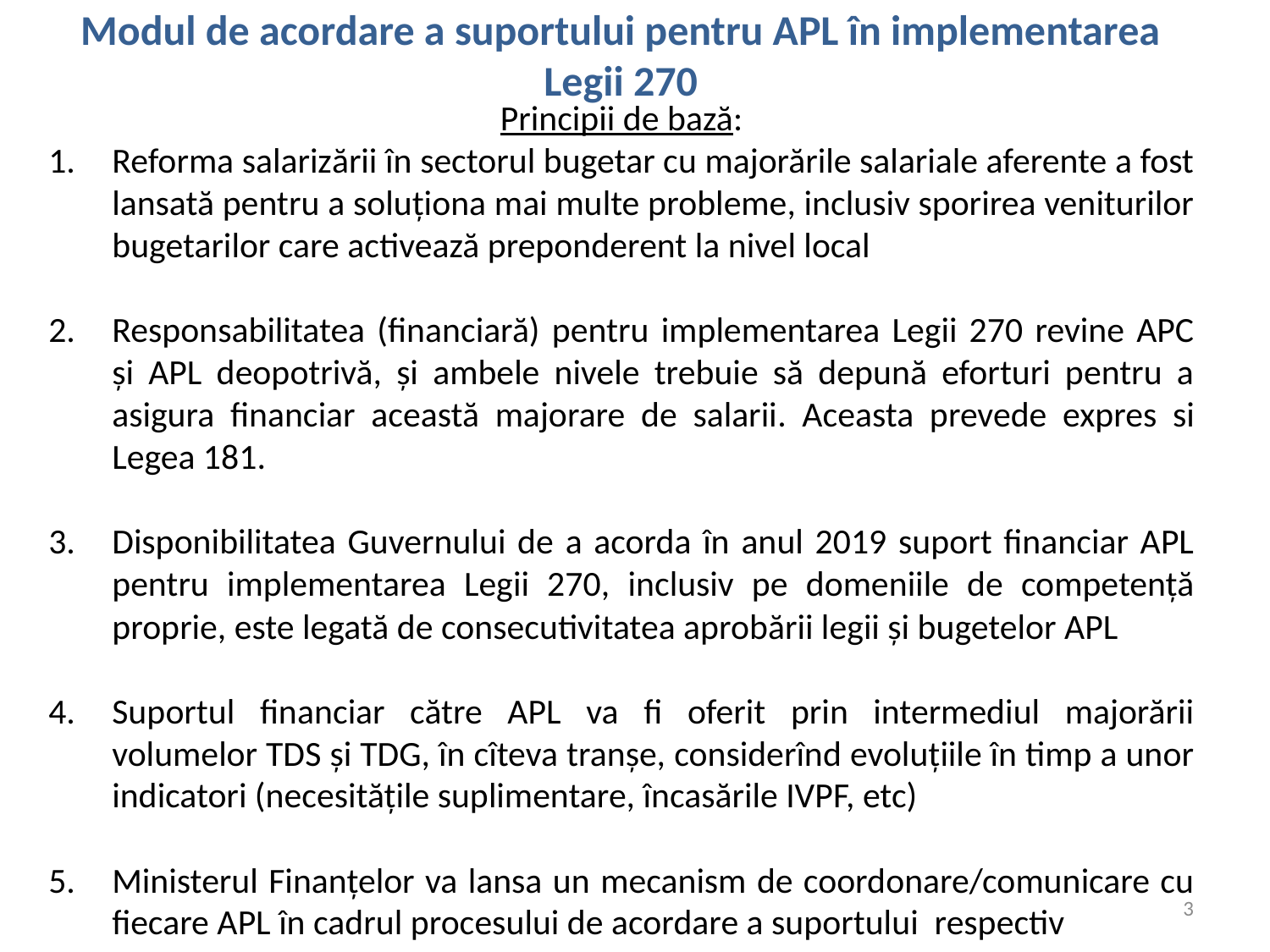

# Modul de acordare a suportului pentru APL în implementarea Legii 270

Principii de bază:
Reforma salarizării în sectorul bugetar cu majorările salariale aferente a fost lansată pentru a soluționa mai multe probleme, inclusiv sporirea veniturilor bugetarilor care activează preponderent la nivel local

Responsabilitatea (financiară) pentru implementarea Legii 270 revine APC și APL deopotrivă, și ambele nivele trebuie să depună eforturi pentru a asigura financiar această majorare de salarii. Aceasta prevede expres si Legea 181.

Disponibilitatea Guvernului de a acorda în anul 2019 suport financiar APL pentru implementarea Legii 270, inclusiv pe domeniile de competență proprie, este legată de consecutivitatea aprobării legii și bugetelor APL

Suportul financiar către APL va fi oferit prin intermediul majorării volumelor TDS și TDG, în cîteva tranșe, considerînd evoluțiile în timp a unor indicatori (necesitățile suplimentare, încasările IVPF, etc)

Ministerul Finanțelor va lansa un mecanism de coordonare/comunicare cu fiecare APL în cadrul procesului de acordare a suportului  respectiv
3